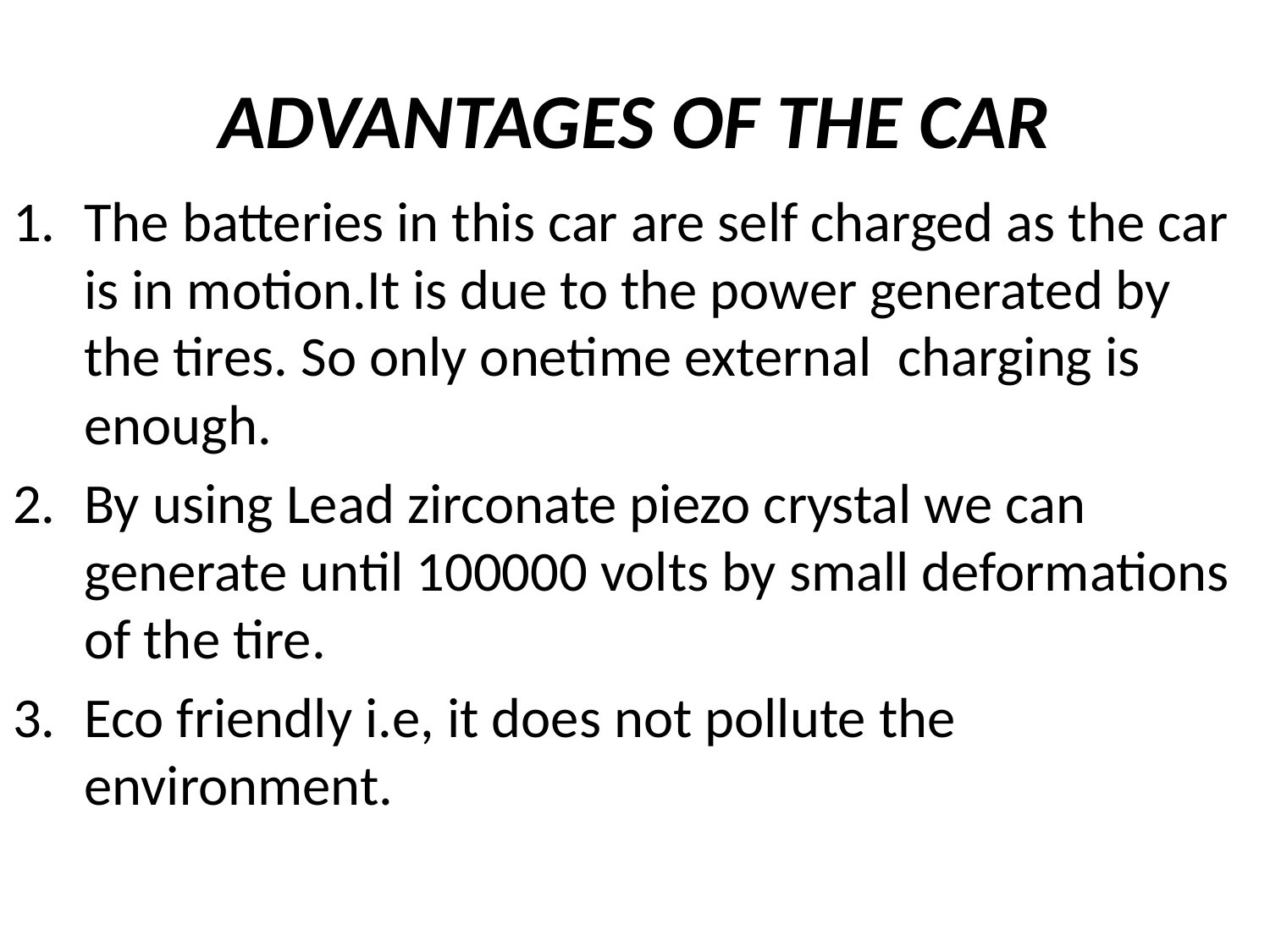

# ADVANTAGES OF THE CAR
The batteries in this car are self charged as the car is in motion.It is due to the power generated by the tires. So only onetime external  charging is enough.
By using Lead zirconate piezo crystal we can generate until 100000 volts by small deformations of the tire.
Eco friendly i.e, it does not pollute the environment.